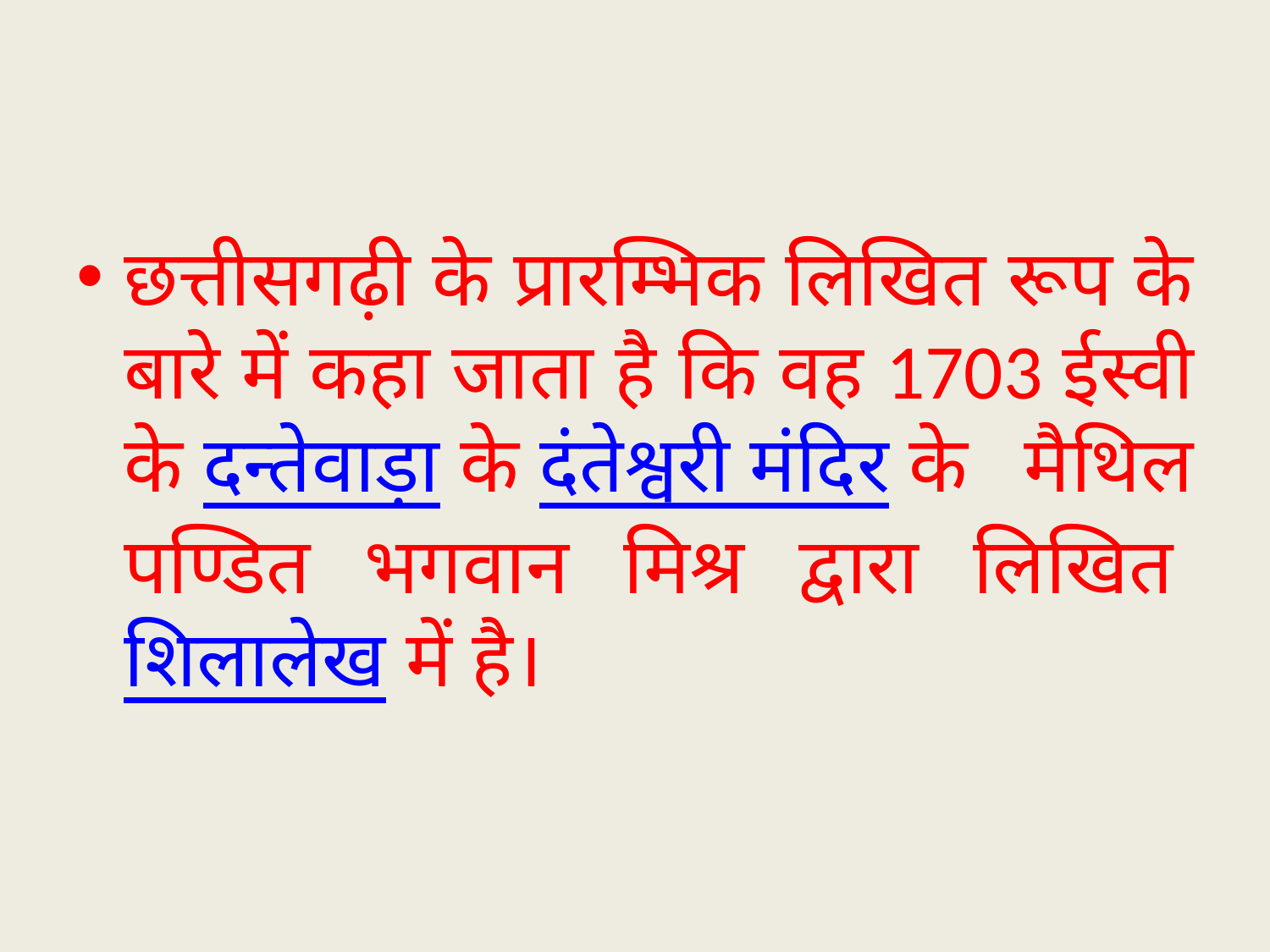

#
छत्तीसगढ़ी के प्रारम्भिक लिखित रूप के बारे में कहा जाता है कि वह 1703 ईस्वी के दन्तेवाड़ा के दंतेश्वरी मंदिर के मैथिल पण्डित भगवान मिश्र द्वारा लिखित शिलालेख में है।